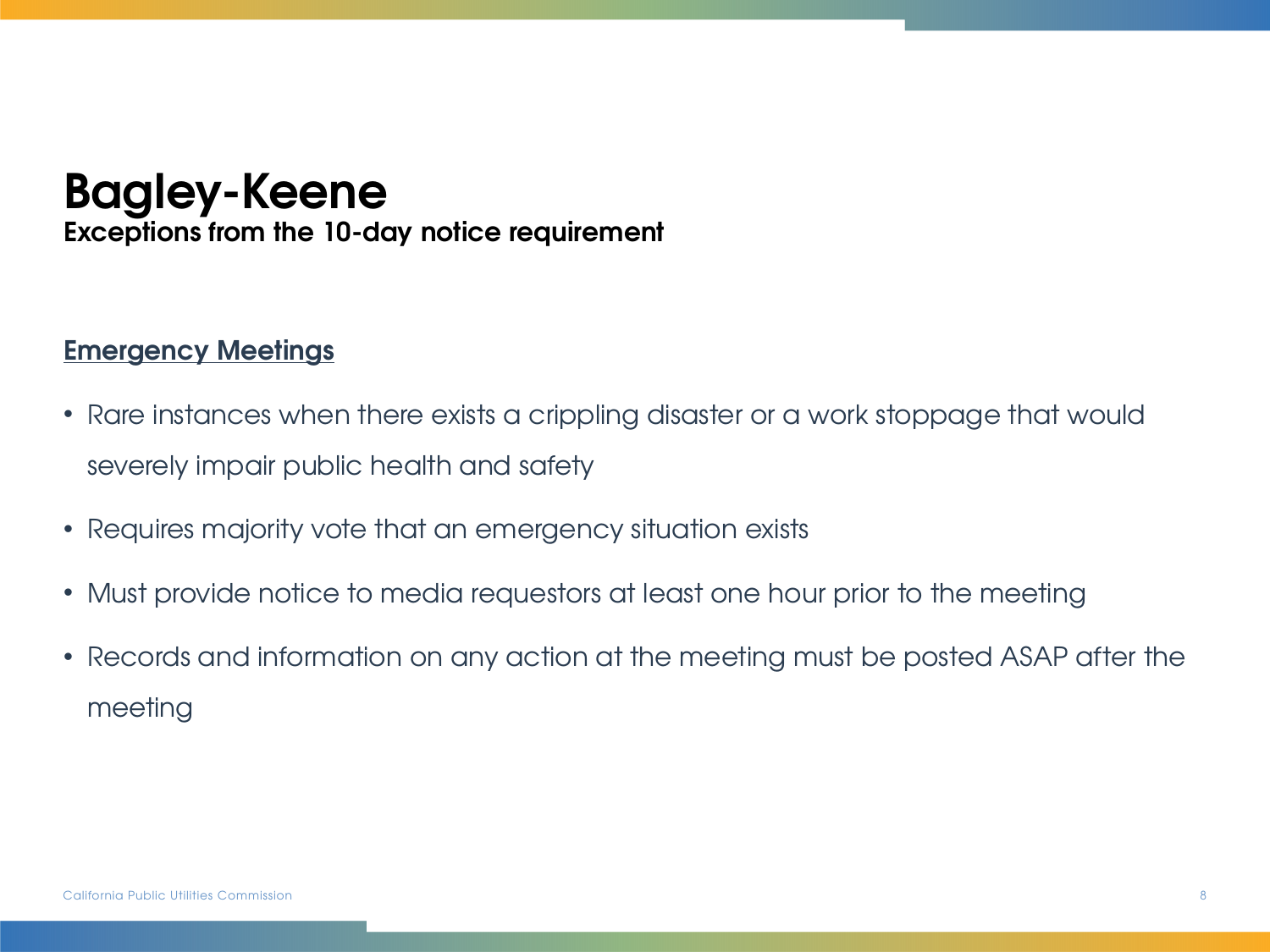

# Bagley-Keene Exceptions from the 10-day notice requirement
Emergency Meetings
Rare instances when there exists a crippling disaster or a work stoppage that would severely impair public health and safety
Requires majority vote that an emergency situation exists
Must provide notice to media requestors at least one hour prior to the meeting
Records and information on any action at the meeting must be posted ASAP after the meeting
8